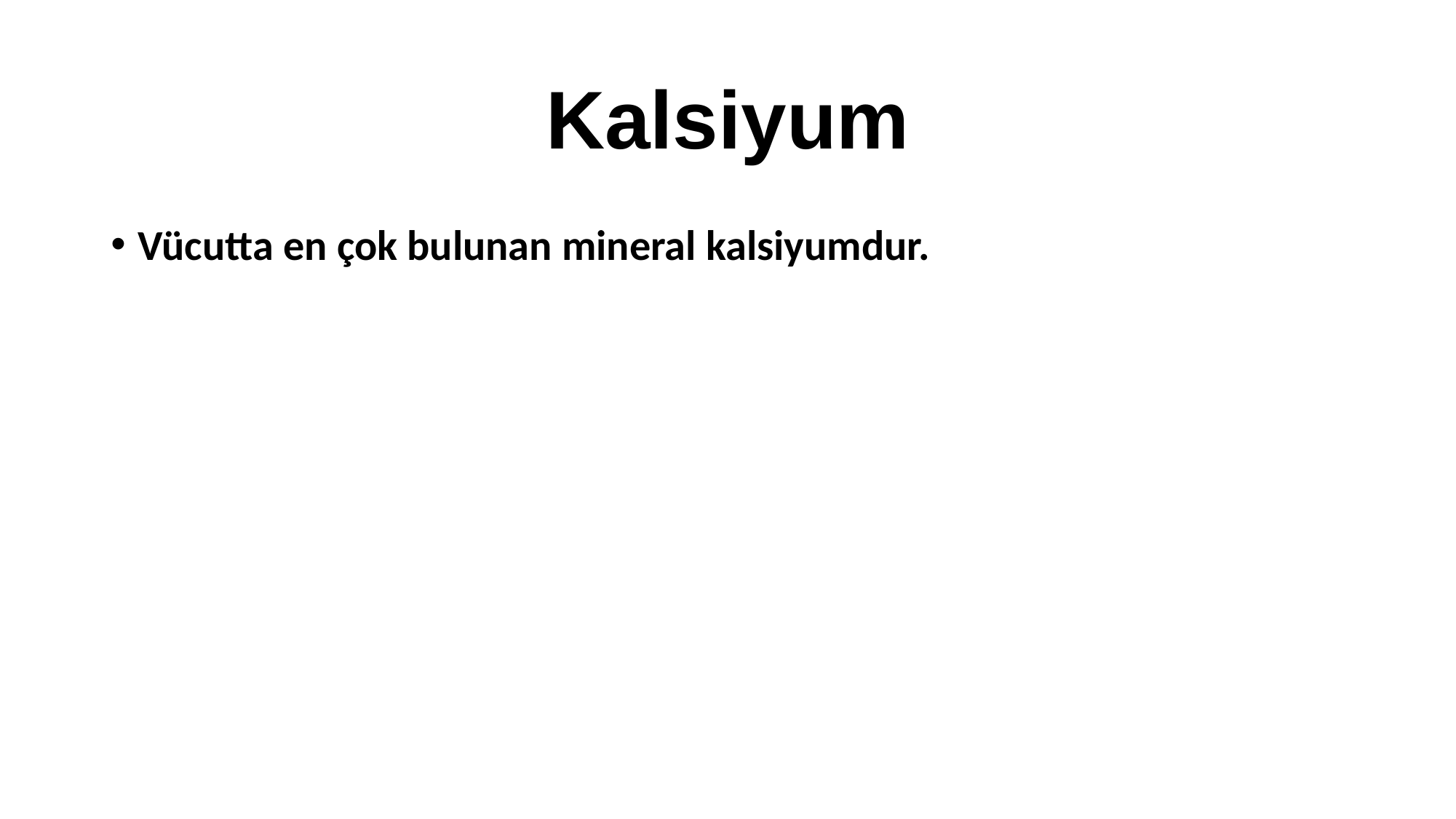

# Kalsiyum
Vücutta en çok bulunan mineral kalsiyumdur.